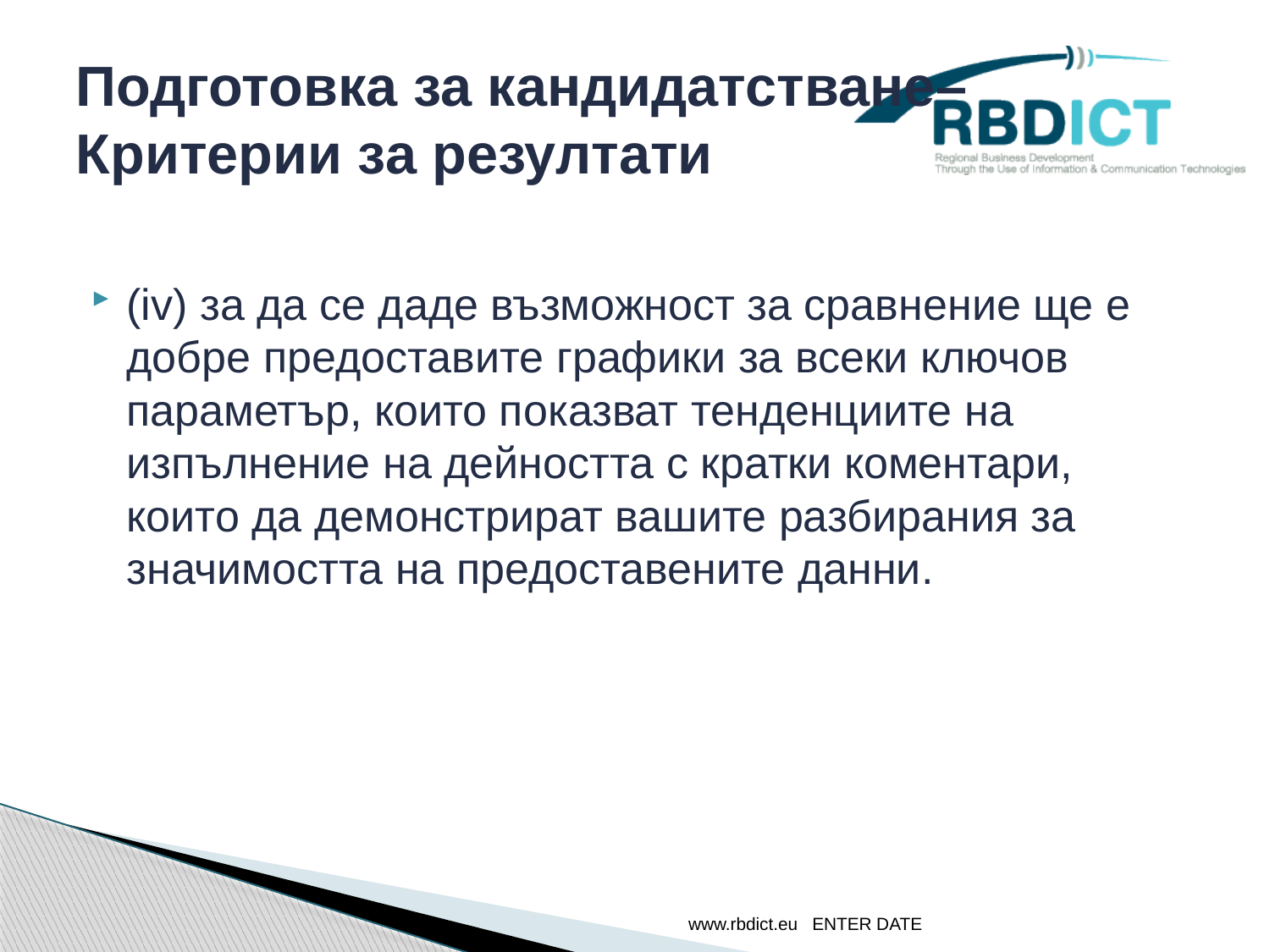

# Подготовка за кандидатстване– Критерии за резултати

(iv) за да се даде възможност за сравнение ще е добре предоставите графики за всеки ключов параметър, които показват тенденциите на изпълнение на дейността с кратки коментари, които да демонстрират вашите разбирания за значимостта на предоставените данни.
www.rbdict.eu   ENTER DATE